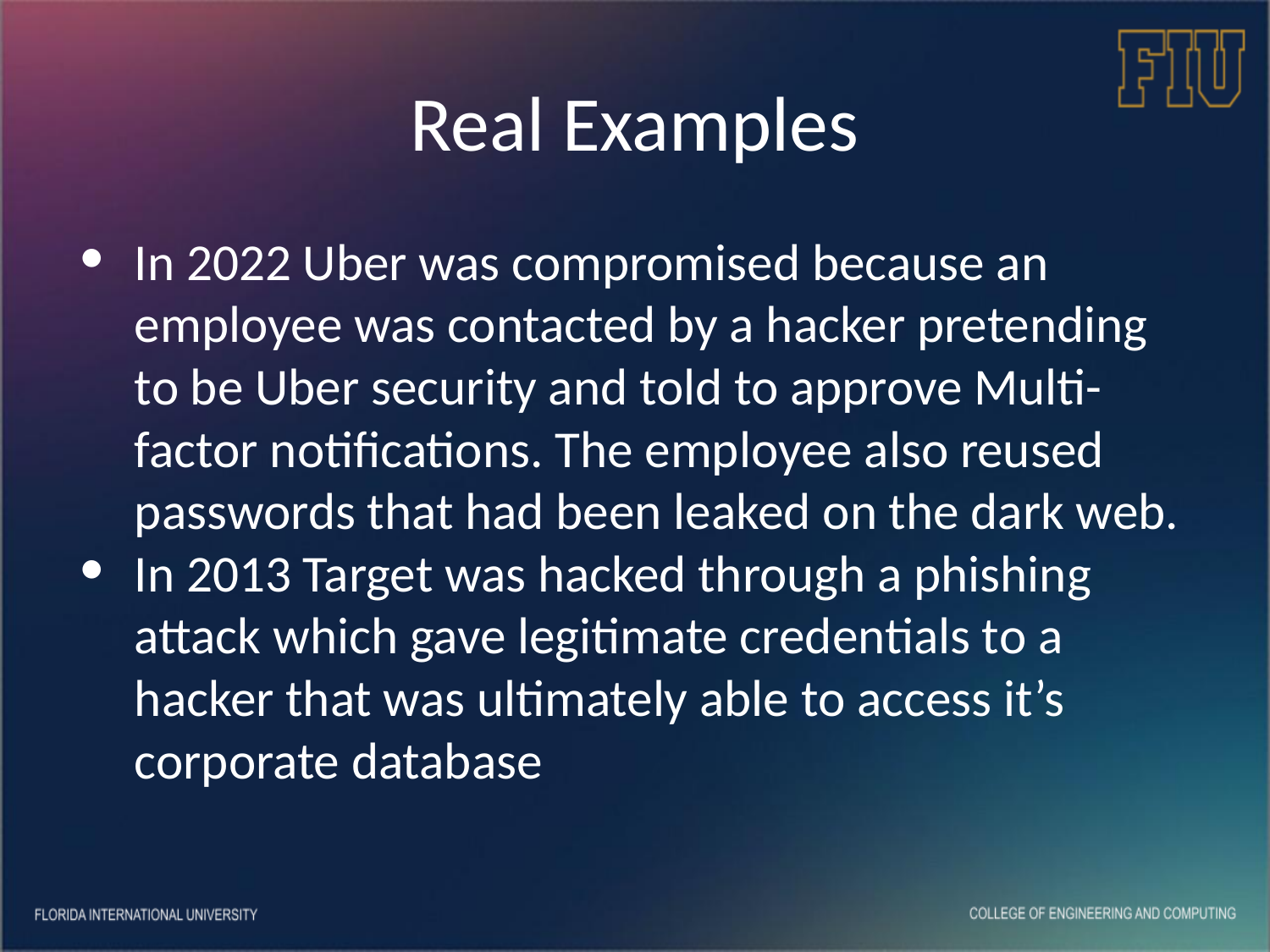

# Real Examples
In 2022 Uber was compromised because an employee was contacted by a hacker pretending to be Uber security and told to approve Multi-factor notifications. The employee also reused passwords that had been leaked on the dark web.
In 2013 Target was hacked through a phishing attack which gave legitimate credentials to a hacker that was ultimately able to access it’s corporate database